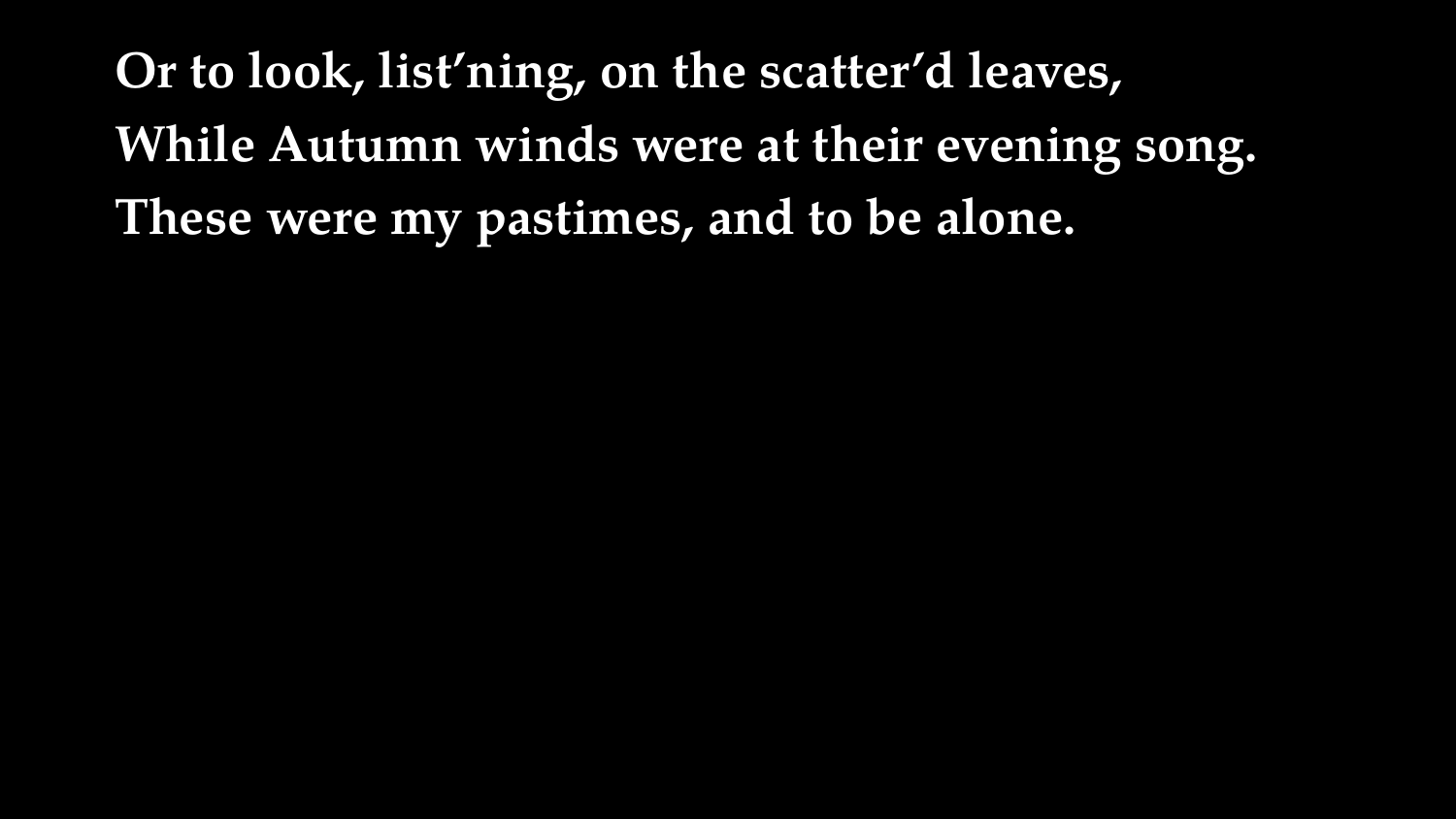

# Or to look, list’ning, on the scatter’d leaves, While Autumn winds were at their evening song. These were my pastimes, and to be alone.